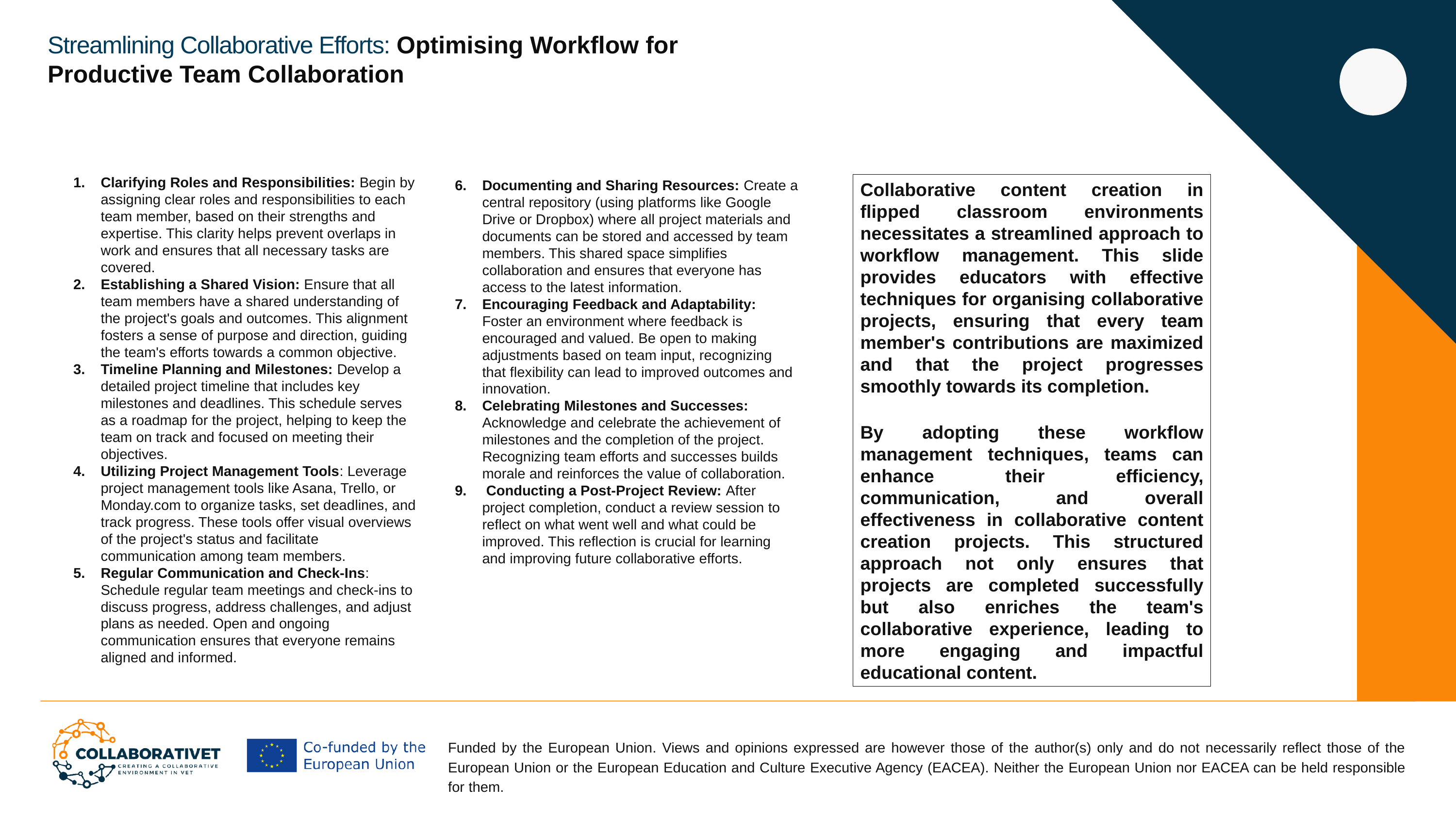

Streamlining Collaborative Efforts: Optimising Workflow for Productive Team Collaboration

Clarifying Roles and Responsibilities: Begin by assigning clear roles and responsibilities to each team member, based on their strengths and expertise. This clarity helps prevent overlaps in work and ensures that all necessary tasks are covered.
Establishing a Shared Vision: Ensure that all team members have a shared understanding of the project's goals and outcomes. This alignment fosters a sense of purpose and direction, guiding the team's efforts towards a common objective.
Timeline Planning and Milestones: Develop a detailed project timeline that includes key milestones and deadlines. This schedule serves as a roadmap for the project, helping to keep the team on track and focused on meeting their objectives.
Utilizing Project Management Tools: Leverage project management tools like Asana, Trello, or Monday.com to organize tasks, set deadlines, and track progress. These tools offer visual overviews of the project's status and facilitate communication among team members.
Regular Communication and Check-Ins: Schedule regular team meetings and check-ins to discuss progress, address challenges, and adjust plans as needed. Open and ongoing communication ensures that everyone remains aligned and informed.
Documenting and Sharing Resources: Create a central repository (using platforms like Google Drive or Dropbox) where all project materials and documents can be stored and accessed by team members. This shared space simplifies collaboration and ensures that everyone has access to the latest information.
Encouraging Feedback and Adaptability: Foster an environment where feedback is encouraged and valued. Be open to making adjustments based on team input, recognizing that flexibility can lead to improved outcomes and innovation.
Celebrating Milestones and Successes: Acknowledge and celebrate the achievement of milestones and the completion of the project. Recognizing team efforts and successes builds morale and reinforces the value of collaboration.
 Conducting a Post-Project Review: After project completion, conduct a review session to reflect on what went well and what could be improved. This reflection is crucial for learning and improving future collaborative efforts.
Collaborative content creation in flipped classroom environments necessitates a streamlined approach to workflow management. This slide provides educators with effective techniques for organising collaborative projects, ensuring that every team member's contributions are maximized and that the project progresses smoothly towards its completion.
By adopting these workflow management techniques, teams can enhance their efficiency, communication, and overall effectiveness in collaborative content creation projects. This structured approach not only ensures that projects are completed successfully but also enriches the team's collaborative experience, leading to more engaging and impactful educational content.

Funded by the European Union. Views and opinions expressed are however those of the author(s) only and do not necessarily reflect those of the European Union or the European Education and Culture Executive Agency (EACEA). Neither the European Union nor EACEA can be held responsible for them.